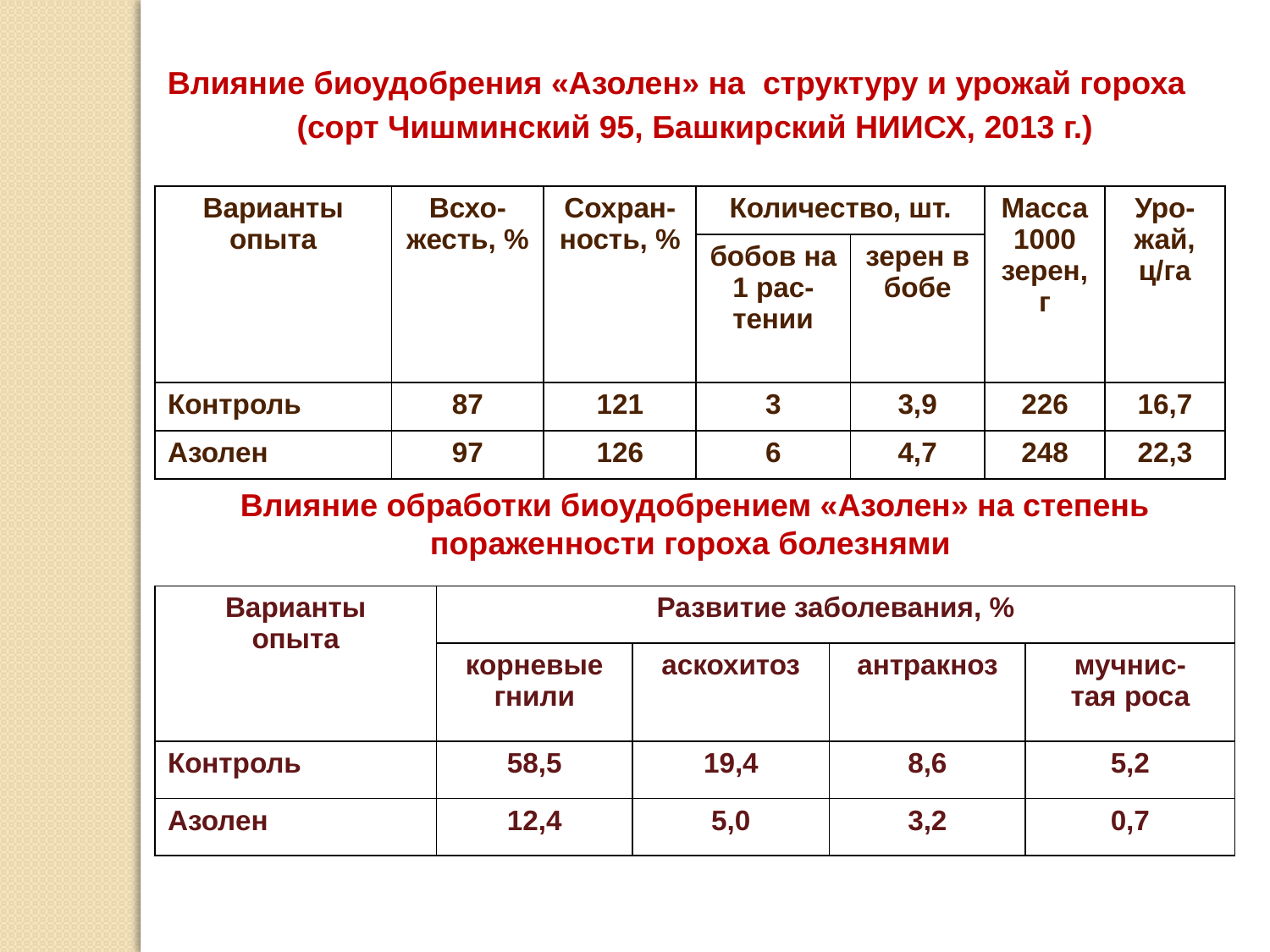

Влияние биоудобрения «Азолен» на  структуру и урожай гороха
(сорт Чишминский 95, Башкирский НИИСХ, 2013 г.)
| Варианты опыта | Всхо-жесть, % | Сохран-ность, % | Количество, шт. |  | Масса 1000 зерен, г | Уро-жай, ц/га |
| --- | --- | --- | --- | --- | --- | --- |
|  |  |  | бобов на 1 рас-тении | зерен в бобе |  |  |
| Контроль | 87 | 121 | 3 | 3,9 | 226 | 16,7 |
| Азолен | 97 | 126 | 6 | 4,7 | 248 | 22,3 |
Влияние обработки биоудобрением «Азолен» на степень пораженности гороха болезнями
| Варианты опыта | Развитие заболевания, % |  |  |  |
| --- | --- | --- | --- | --- |
|  | корневые гнили | аскохитоз | антракноз | мучнис- тая роса |
| Контроль | 58,5 | 19,4 | 8,6 | 5,2 |
| Азолен | 12,4 | 5,0 | 3,2 | 0,7 |